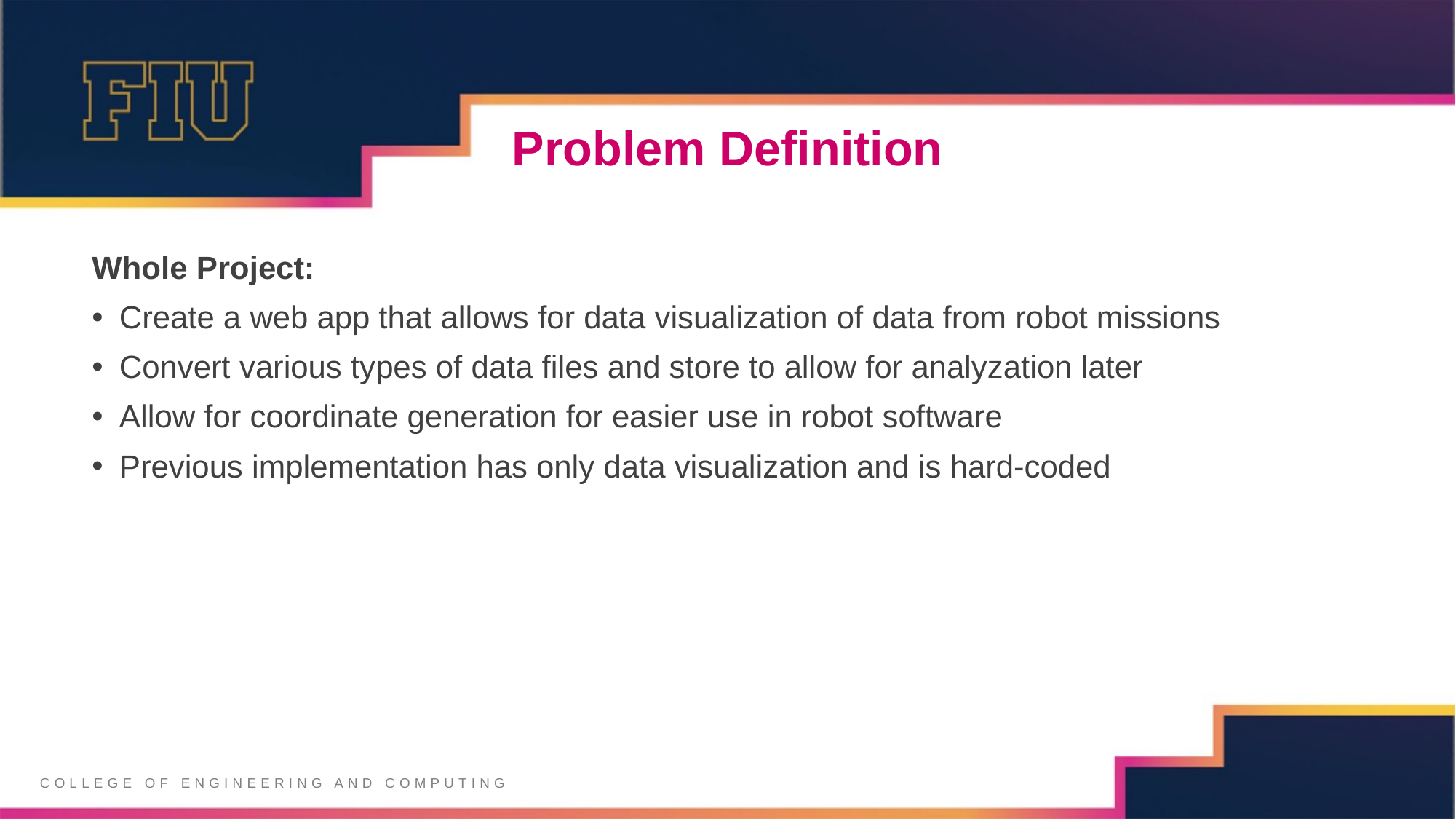

# Problem Definition
Whole Project:
Create a web app that allows for data visualization of data from robot missions
Convert various types of data files and store to allow for analyzation later
Allow for coordinate generation for easier use in robot software
Previous implementation has only data visualization and is hard-coded